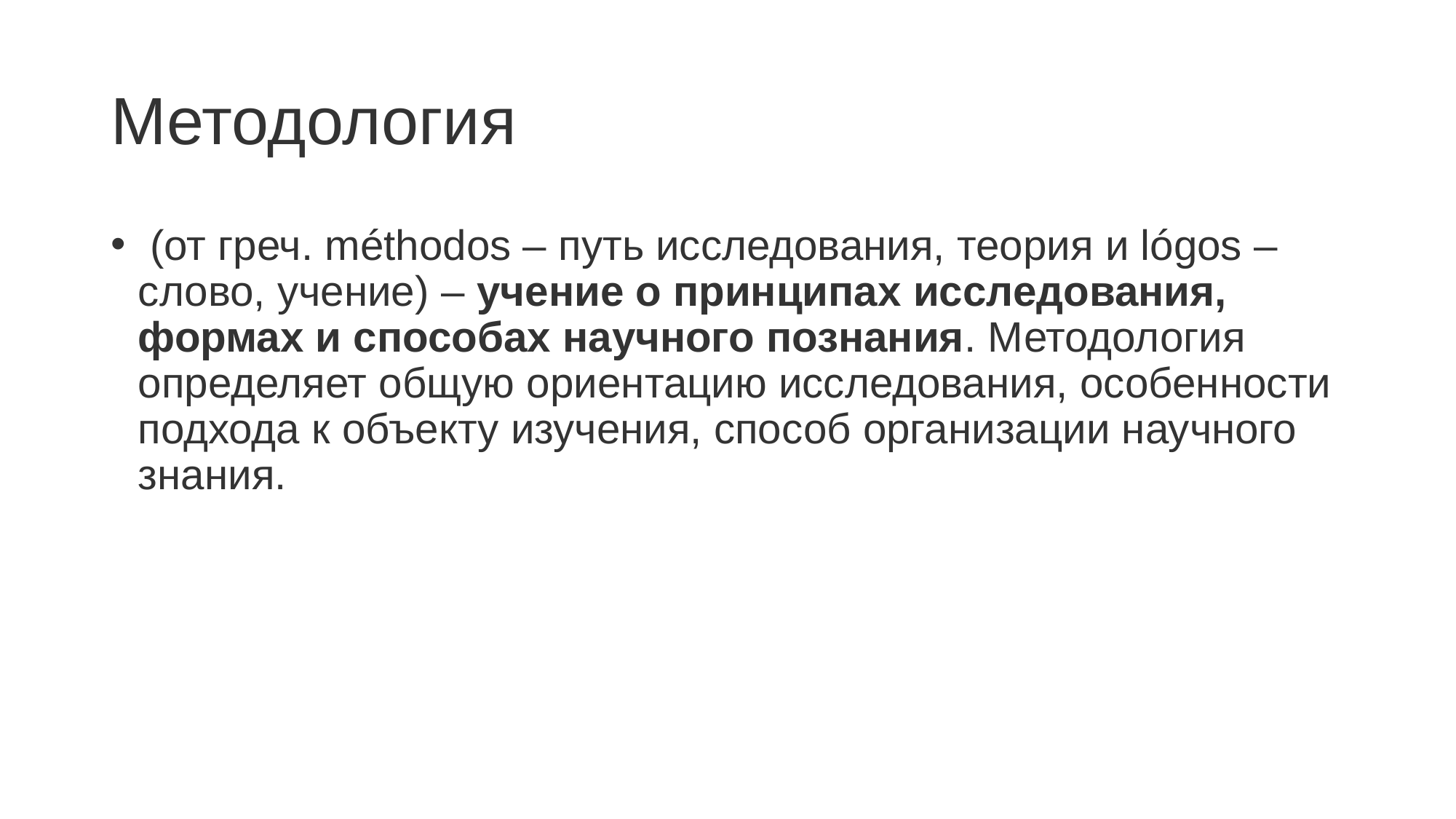

# Методология
 (от греч. méthodos – путь исследования, теория и lógos – слово, учение) – учение о принципах исследования, формах и способах научного познания. Методология определяет общую ориентацию исследования, особенности подхода к объекту изучения, способ организации научного знания.